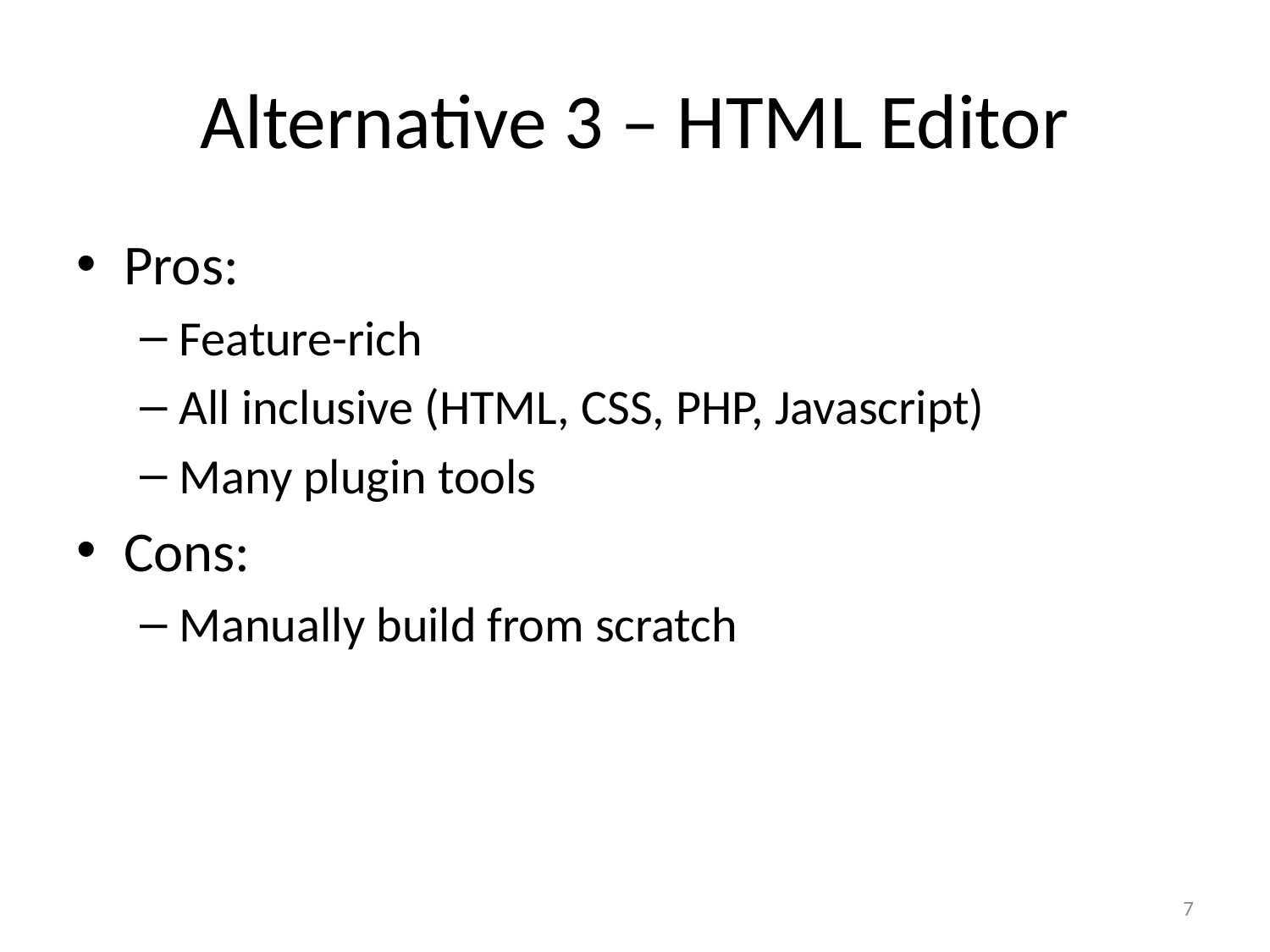

# Alternative 3 – HTML Editor
Pros:
Feature-rich
All inclusive (HTML, CSS, PHP, Javascript)
Many plugin tools
Cons:
Manually build from scratch
7